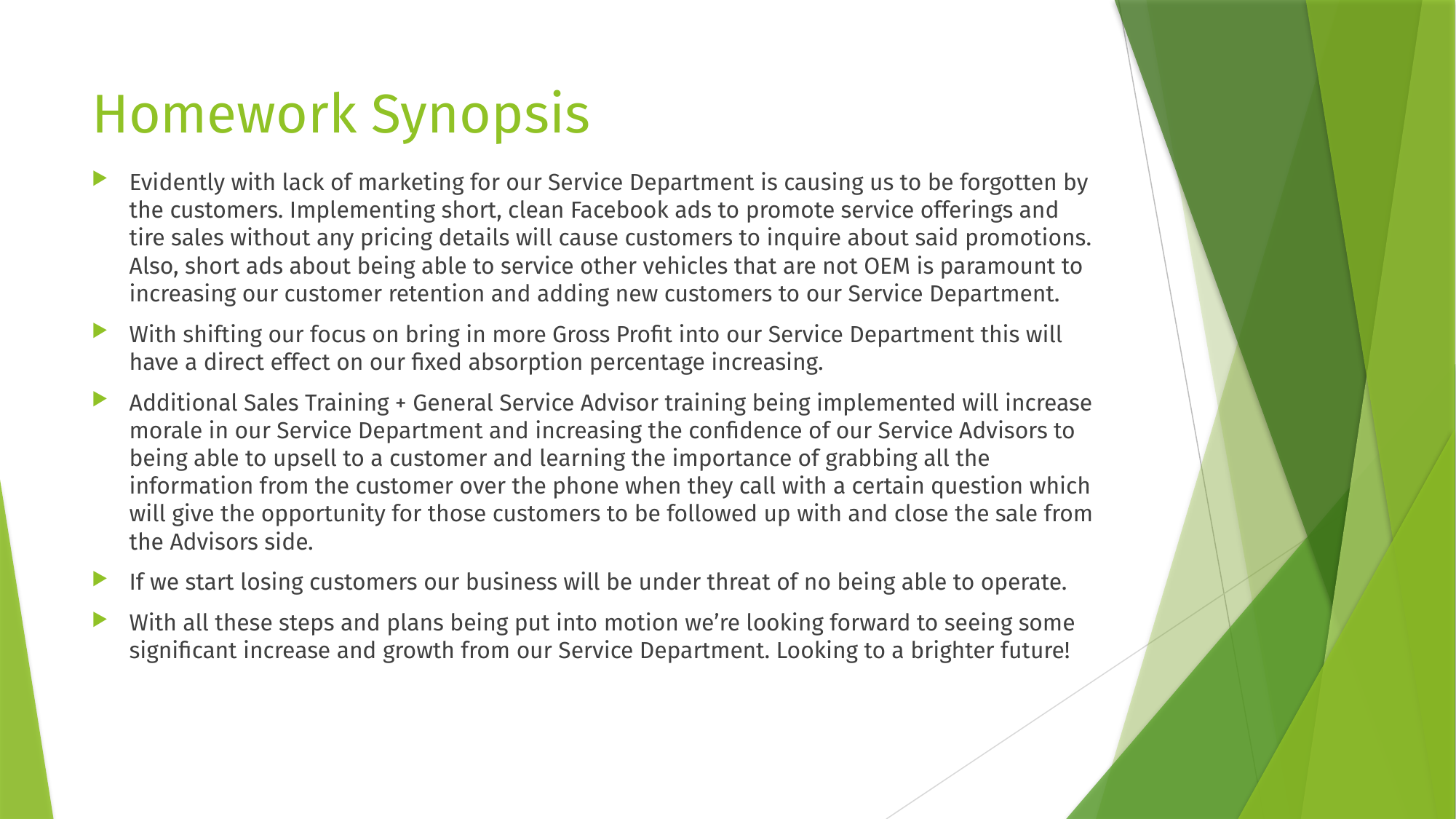

# Homework Synopsis
Evidently with lack of marketing for our Service Department is causing us to be forgotten by the customers. Implementing short, clean Facebook ads to promote service offerings and tire sales without any pricing details will cause customers to inquire about said promotions. Also, short ads about being able to service other vehicles that are not OEM is paramount to increasing our customer retention and adding new customers to our Service Department.
With shifting our focus on bring in more Gross Profit into our Service Department this will have a direct effect on our fixed absorption percentage increasing.
Additional Sales Training + General Service Advisor training being implemented will increase morale in our Service Department and increasing the confidence of our Service Advisors to being able to upsell to a customer and learning the importance of grabbing all the information from the customer over the phone when they call with a certain question which will give the opportunity for those customers to be followed up with and close the sale from the Advisors side.
If we start losing customers our business will be under threat of no being able to operate.
With all these steps and plans being put into motion we’re looking forward to seeing some significant increase and growth from our Service Department. Looking to a brighter future!